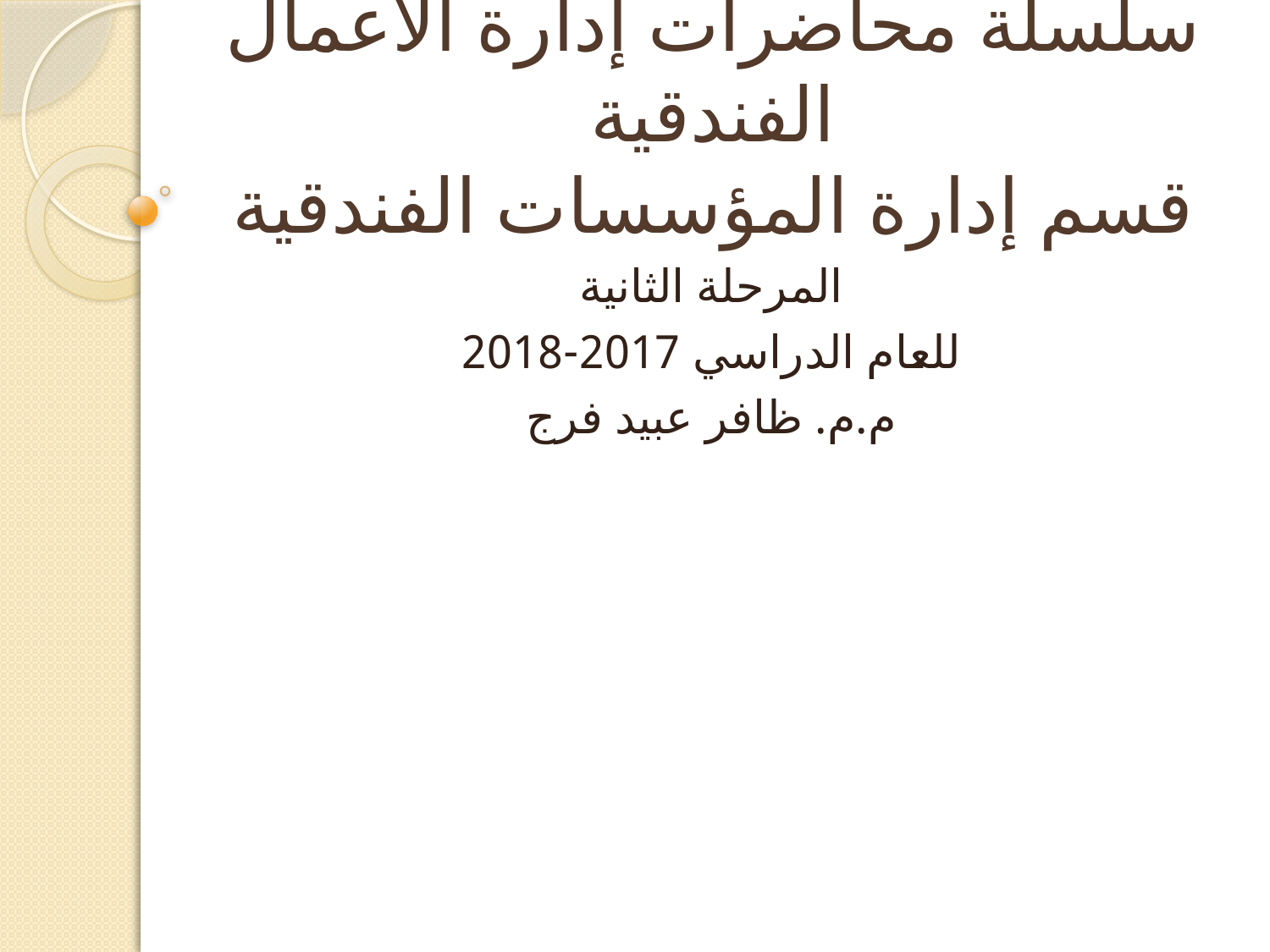

# سلسلة محاضرات إدارة الاعمال الفندقية قسم إدارة المؤسسات الفندقية
المرحلة الثانية
للعام الدراسي 2017-2018
م.م. ظافر عبيد فرج